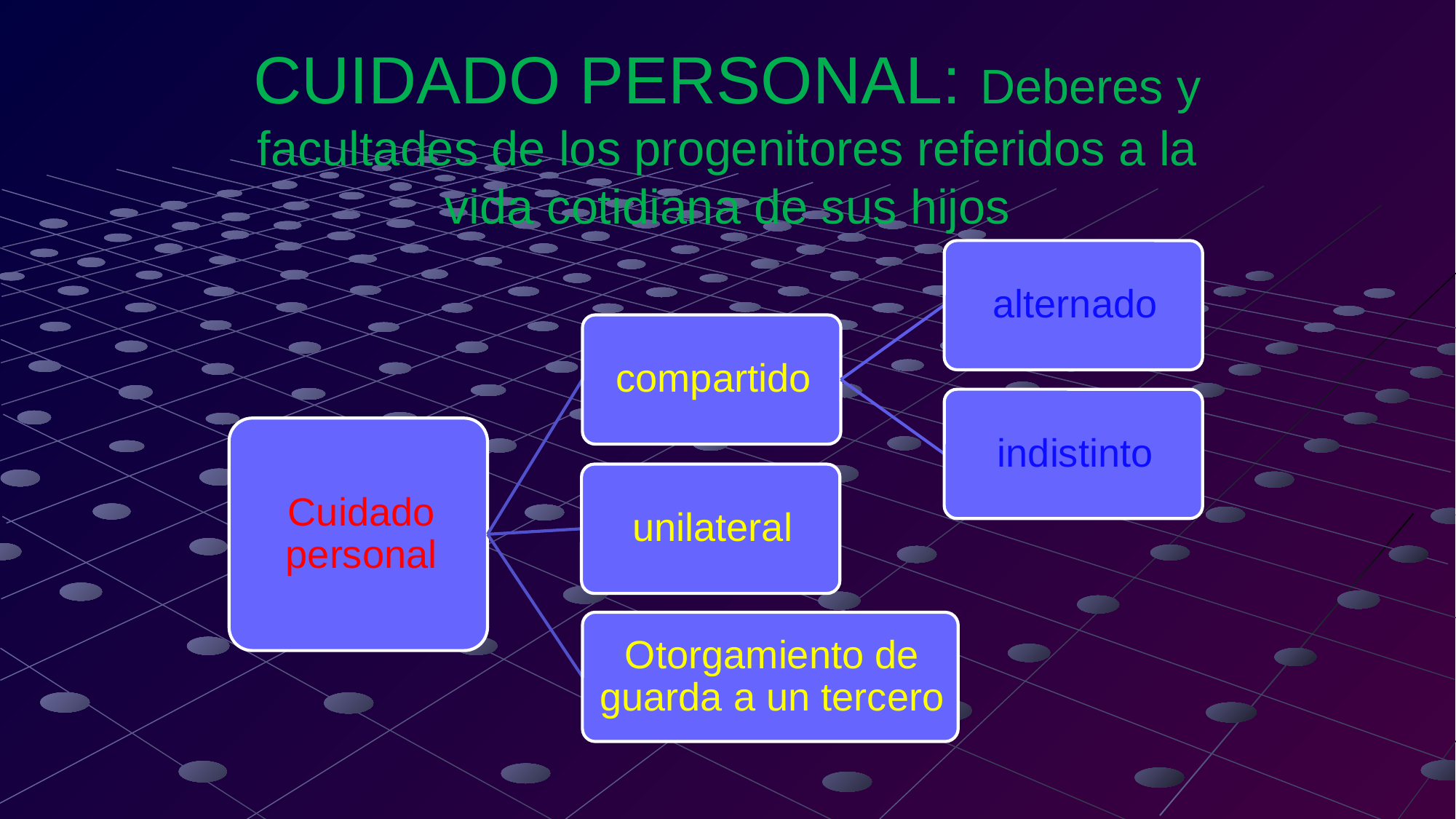

# CUIDADO PERSONAL: Deberes y facultades de los progenitores referidos a la vida cotidiana de sus hijos
Cuidado personal

compartido

alternado

indistinto

unilateral

Otorgamiento de guarda a un tercero